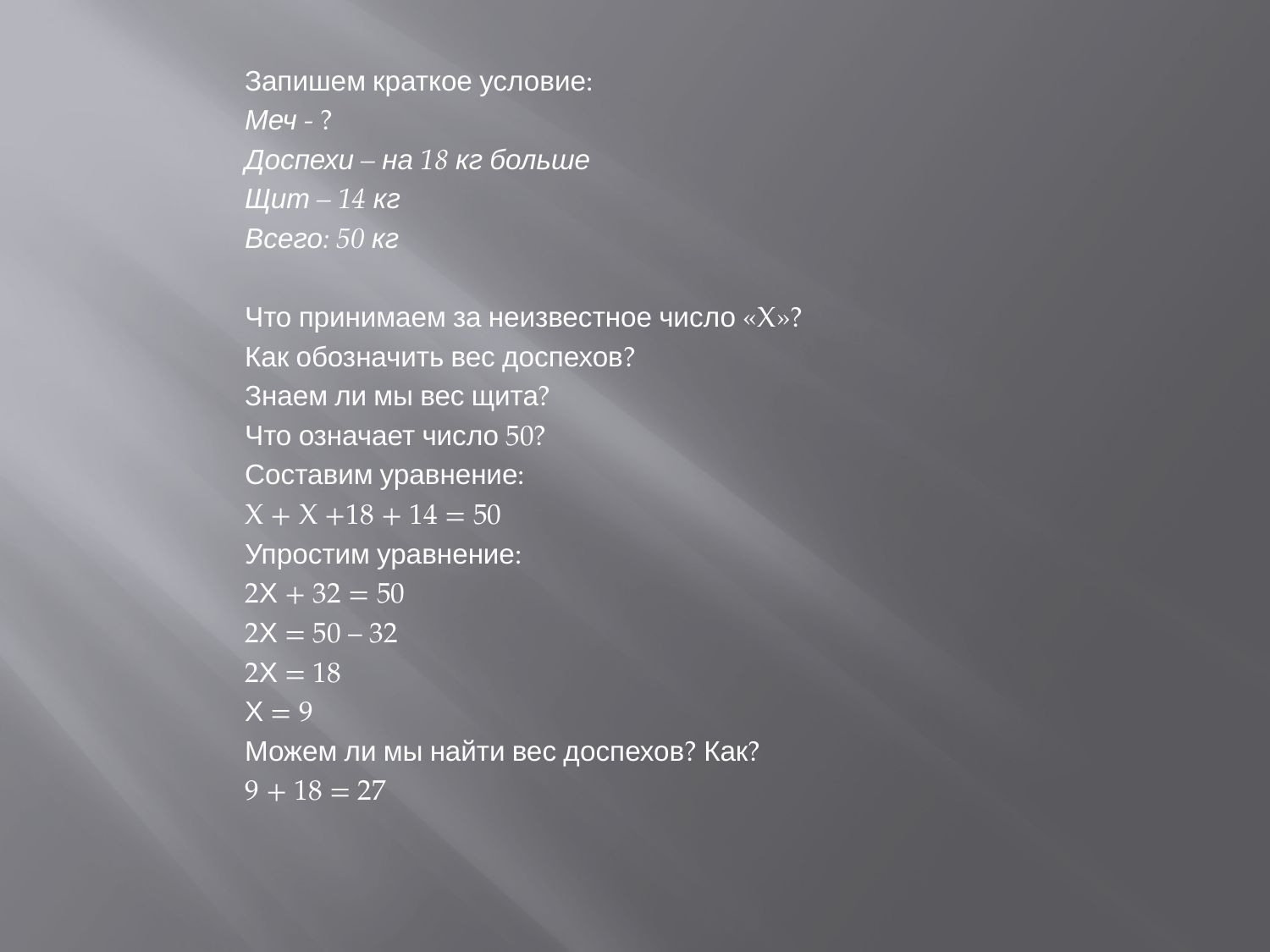

Запишем краткое условие:
Меч - ?
Доспехи – на 18 кг больше
Щит – 14 кг
Всего: 50 кг

Что принимаем за неизвестное число «X»?
Как обозначить вес доспехов?
Знаем ли мы вес щита?
Что означает число 50?
Составим уравнение:
X + X +18 + 14 = 50
Упростим уравнение:
2Х + 32 = 50
2Х = 50 – 32
2Х = 18
Х = 9
Можем ли мы найти вес доспехов? Как?
9 + 18 = 27